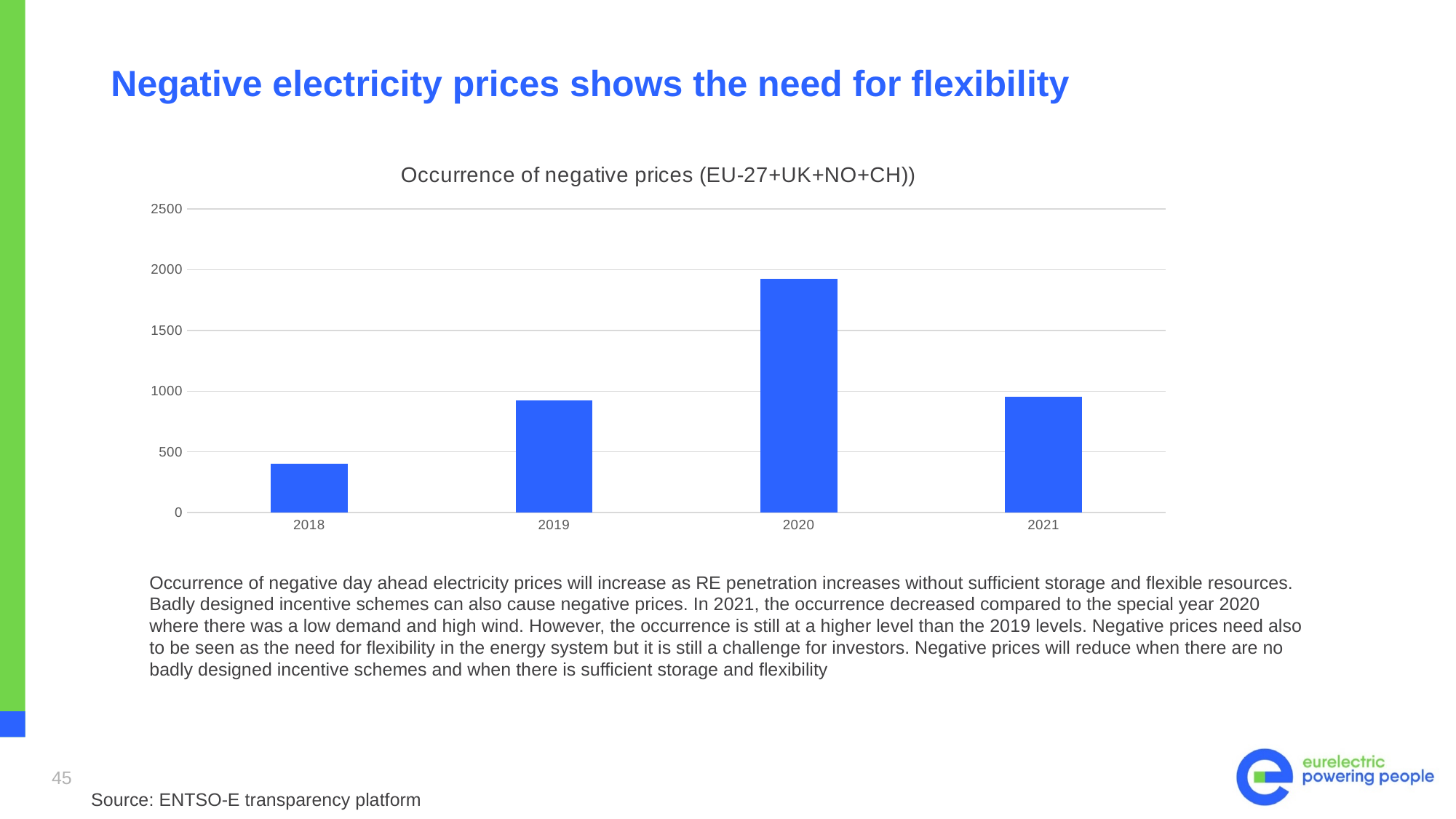

# Negative electricity prices shows the need for flexibility

### Chart: Occurrence of negative prices (EU-27+UK+NO+CH))

| Category | occurrence of negative prices (EU-27+UK+NO+CH)) |
|---|---|
| 2018 | 404.0 |
| 2019 | 925.0 |
| 2020 | 1923.0 |
| 2021 | 952.0 |
Occurrence of negative day ahead electricity prices will increase as RE penetration increases without sufficient storage and flexible resources. Badly designed incentive schemes can also cause negative prices. In 2021, the occurrence decreased compared to the special year 2020 where there was a low demand and high wind. However, the occurrence is still at a higher level than the 2019 levels. Negative prices need also to be seen as the need for flexibility in the energy system but it is still a challenge for investors. Negative prices will reduce when there are no badly designed incentive schemes and when there is sufficient storage and flexibility
45
Source: ENTSO-E transparency platform